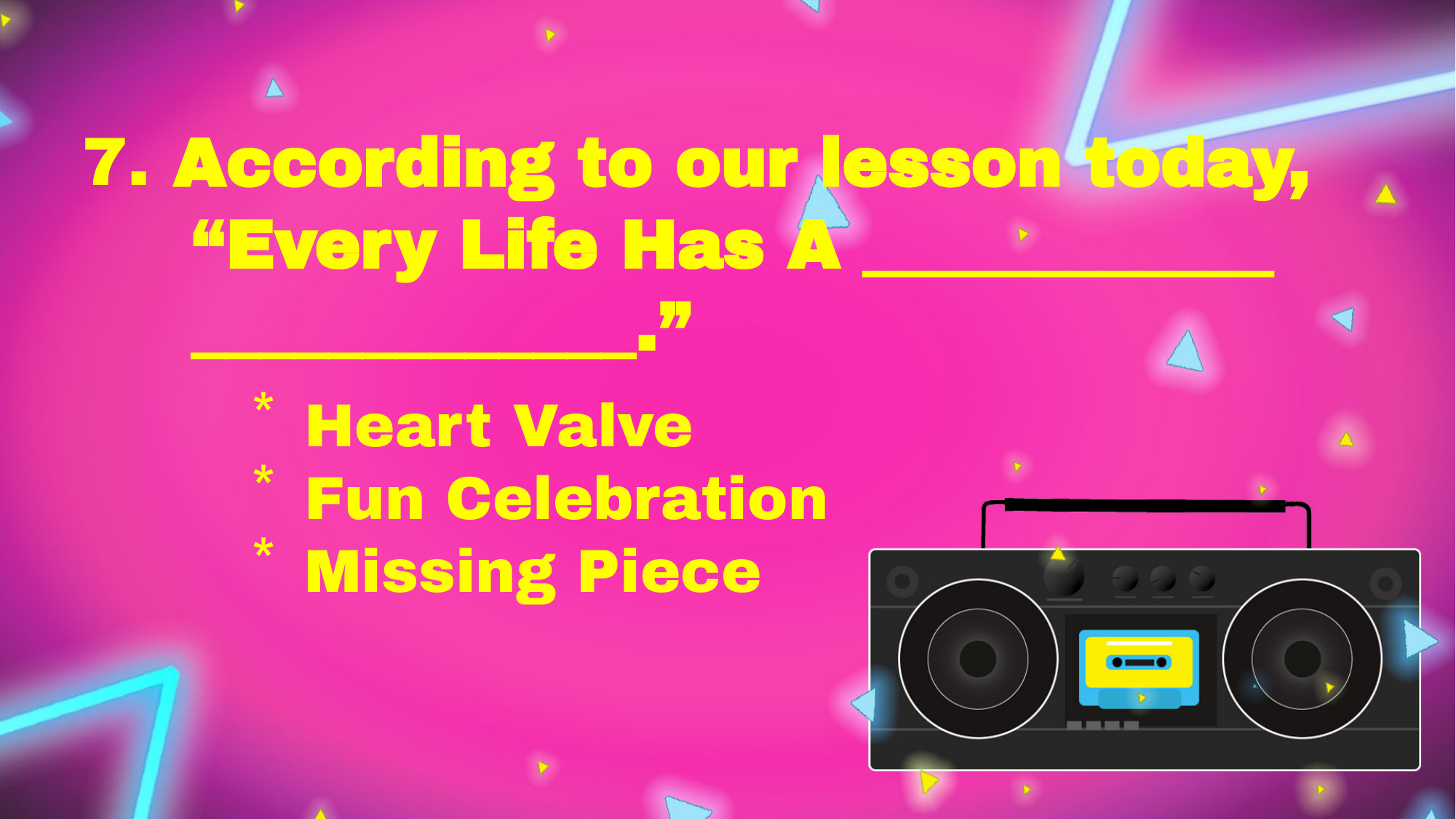

7. According to our lesson today,
	“Every Life Has A ____________
	_____________.”
Heart Valve
Fun Celebration
Missing Piece